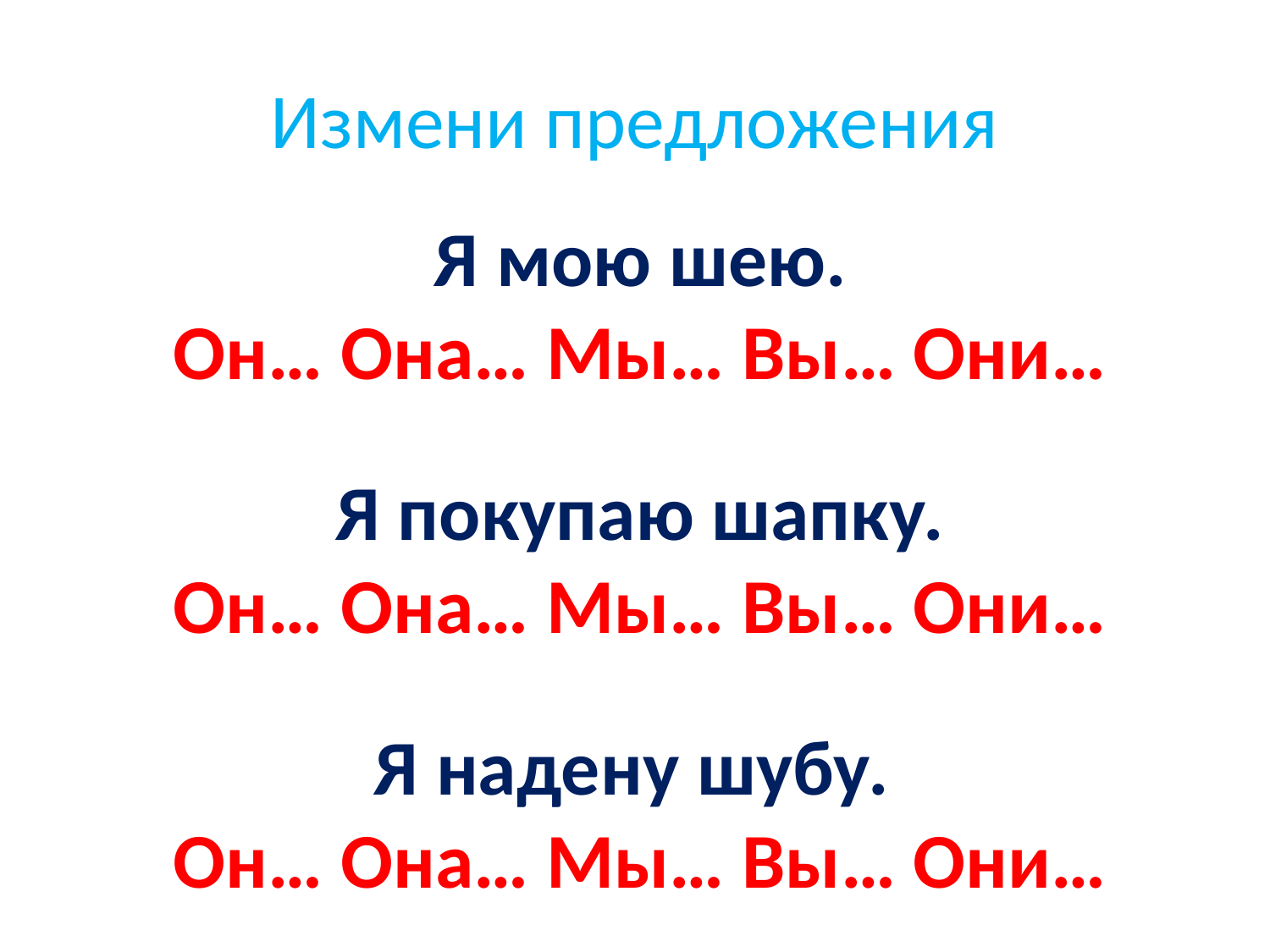

# Измени предложения
Я мою шею.
Он… Она… Мы… Вы… Они…

Я покупаю шапку.
Он… Она… Мы… Вы… Они…

Я надену шубу.
Он… Она… Мы… Вы… Они…